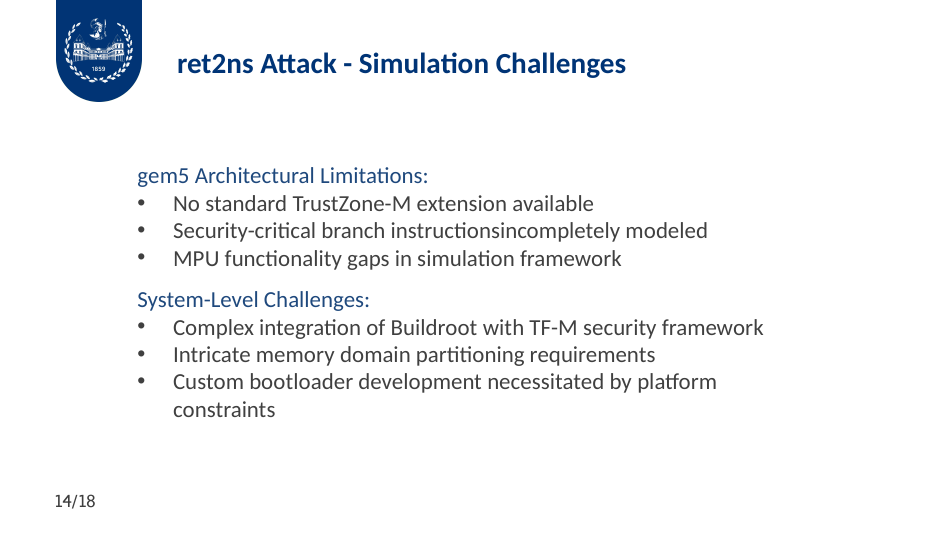

# ret2ns Attack - Simulation Challenges
gem5 Architectural Limitations:
No standard TrustZone-M extension available
Security-critical branch instructionsincompletely modeled
MPU functionality gaps in simulation framework
System-Level Challenges:
Complex integration of Buildroot with TF-M security framework
Intricate memory domain partitioning requirements
Custom bootloader development necessitated by platform constraints

14/18